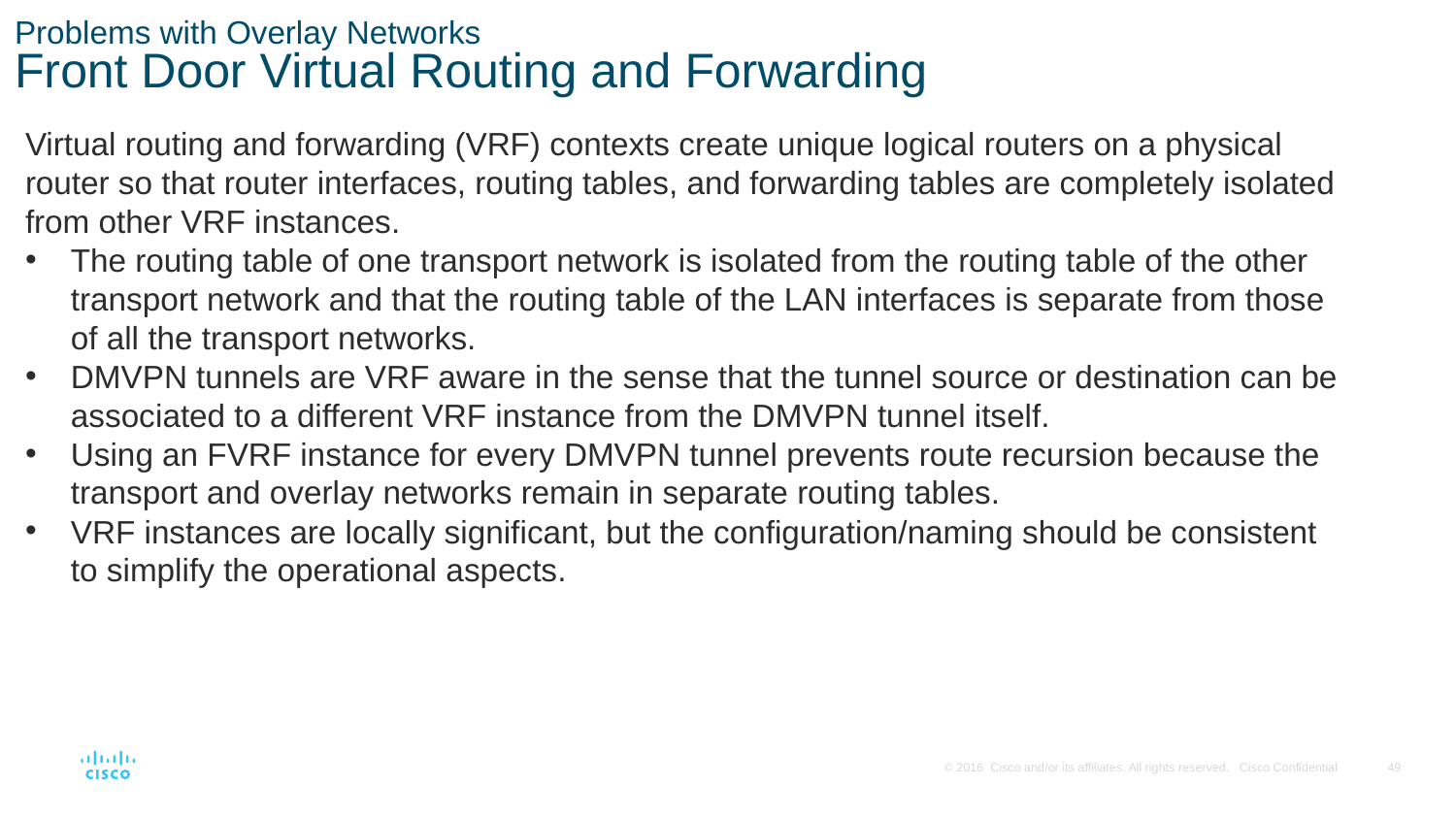

# Problems with Overlay Networks Front Door Virtual Routing and Forwarding
Virtual routing and forwarding (VRF) contexts create unique logical routers on a physical router so that router interfaces, routing tables, and forwarding tables are completely isolated from other VRF instances.
The routing table of one transport network is isolated from the routing table of the other transport network and that the routing table of the LAN interfaces is separate from those of all the transport networks.
DMVPN tunnels are VRF aware in the sense that the tunnel source or destination can be associated to a different VRF instance from the DMVPN tunnel itself.
Using an FVRF instance for every DMVPN tunnel prevents route recursion because the transport and overlay networks remain in separate routing tables.
VRF instances are locally significant, but the configuration/naming should be consistent to simplify the operational aspects.